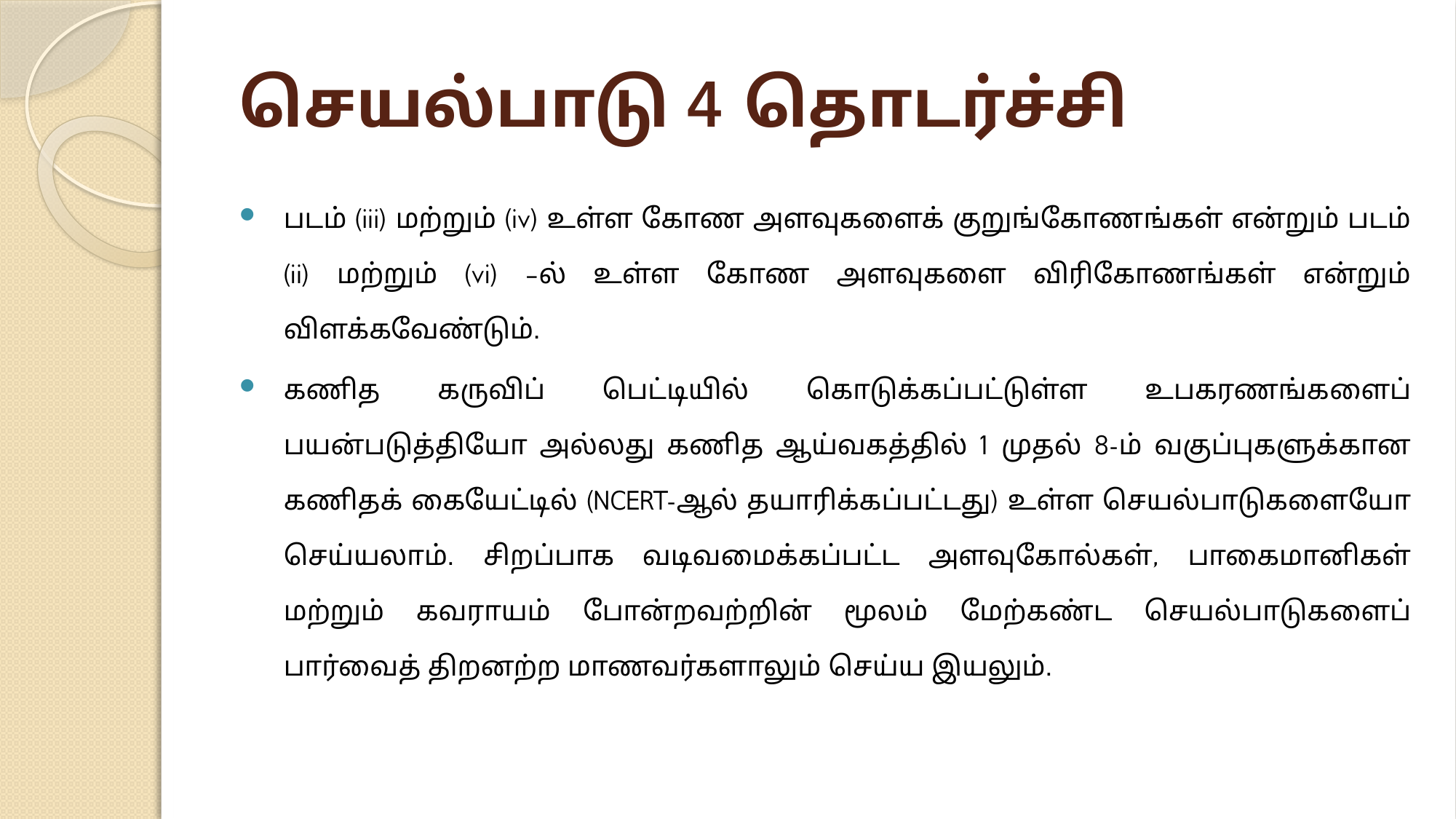

# செயல்பாடு 4 தொடர்ச்சி
படம் (iii) மற்றும் (iv) உள்ள கோண அளவுகளைக் குறுங்கோணங்கள் என்றும் படம் (ii) மற்றும் (vi) –ல் உள்ள கோண அளவுகளை விரிகோணங்கள் என்றும் விளக்கவேண்டும்.
கணித கருவிப் பெட்டியில் கொடுக்கப்பட்டுள்ள உபகரணங்களைப் பயன்படுத்தியோ அல்லது கணித ஆய்வகத்தில் 1 முதல் 8-ம் வகுப்புகளுக்கான கணிதக் கையேட்டில் (NCERT-ஆல் தயாரிக்கப்பட்டது) உள்ள செயல்பாடுகளையோ செய்யலாம். சிறப்பாக வடிவமைக்கப்பட்ட அளவுகோல்கள், பாகைமானிகள் மற்றும் கவராயம் போன்றவற்றின் மூலம் மேற்கண்ட செயல்பாடுகளைப் பார்வைத் திறனற்ற மாணவர்களாலும் செய்ய இயலும்.